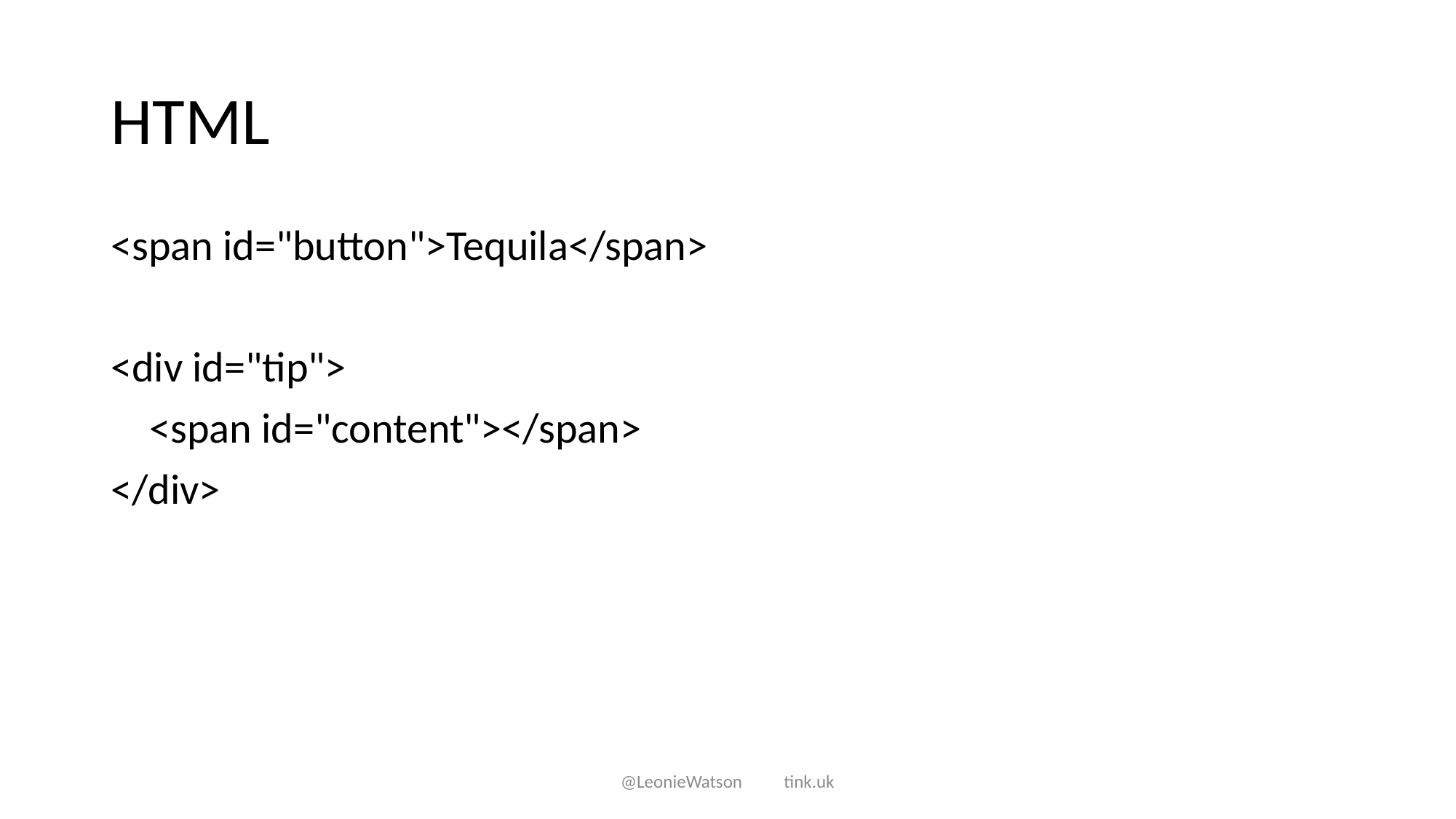

# HTML
<span id="button">Tequila</span>

<div id="tip">
    <span id="content"></span>
</div>
@LeonieWatson          tink.uk